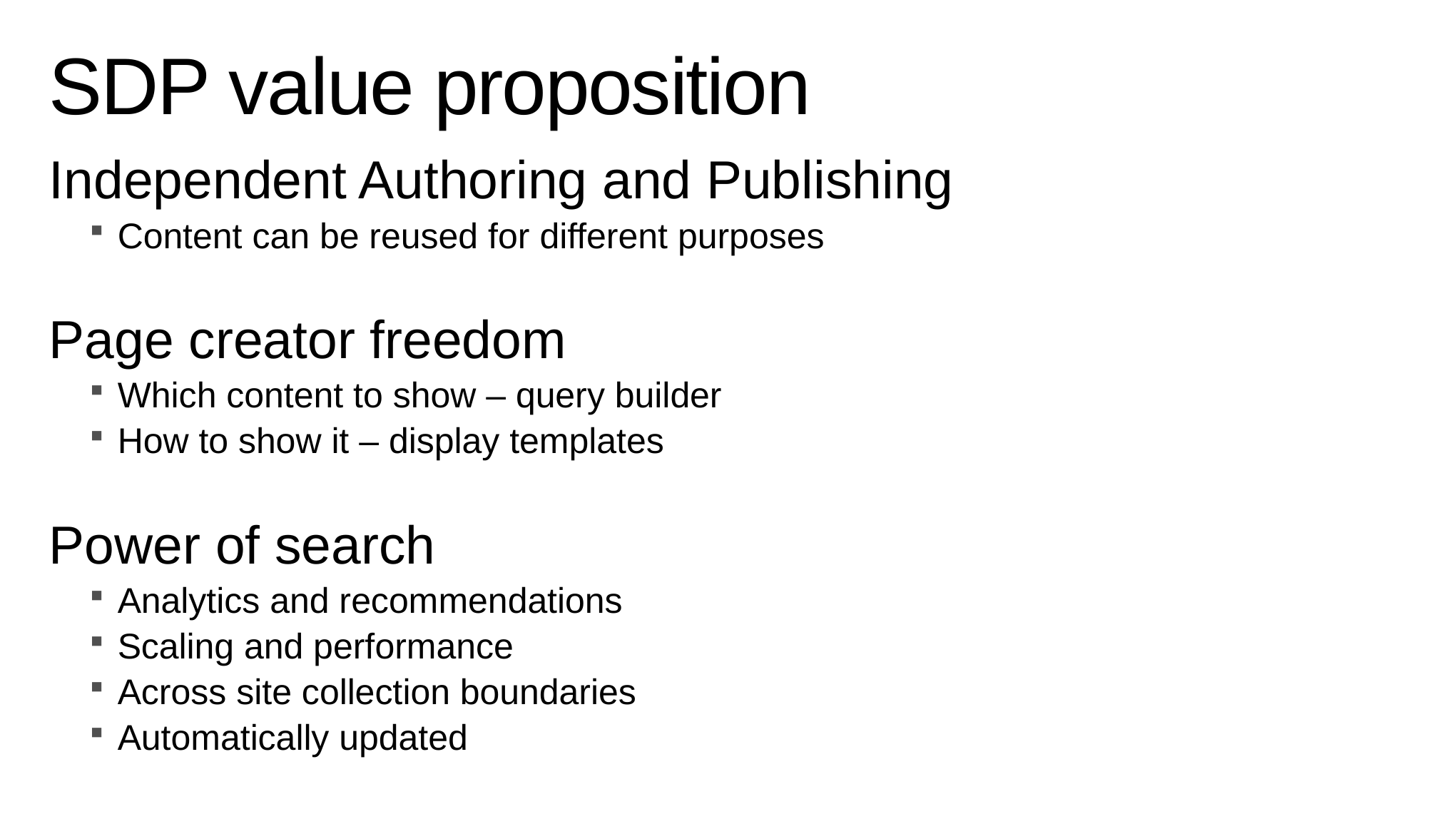

# SDP value proposition
Independent Authoring and Publishing
Content can be reused for different purposes

Page creator freedom
Which content to show – query builder
How to show it – display templates

Power of search
Analytics and recommendations
Scaling and performance
Across site collection boundaries
Automatically updated